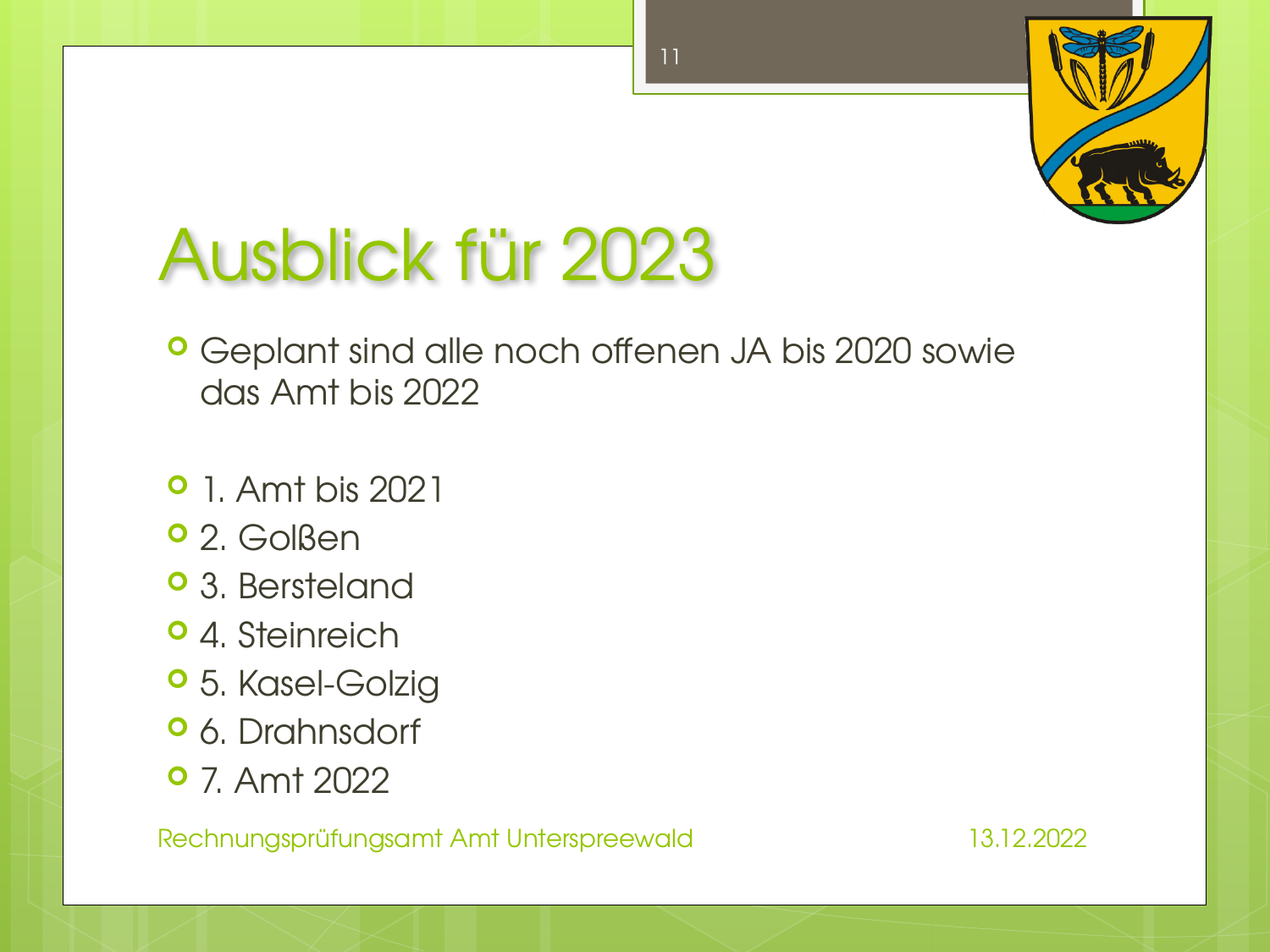

11
# Ausblick für 2023
Geplant sind alle noch offenen JA bis 2020 sowie das Amt bis 2022

1. Amt bis 2021
2. Golßen
3. Bersteland
4. Steinreich
5. Kasel-Golzig
6. Drahnsdorf
7. Amt 2022

Rechnungsprüfungsamt Amt Unterspreewald 	   	       13.12.2022